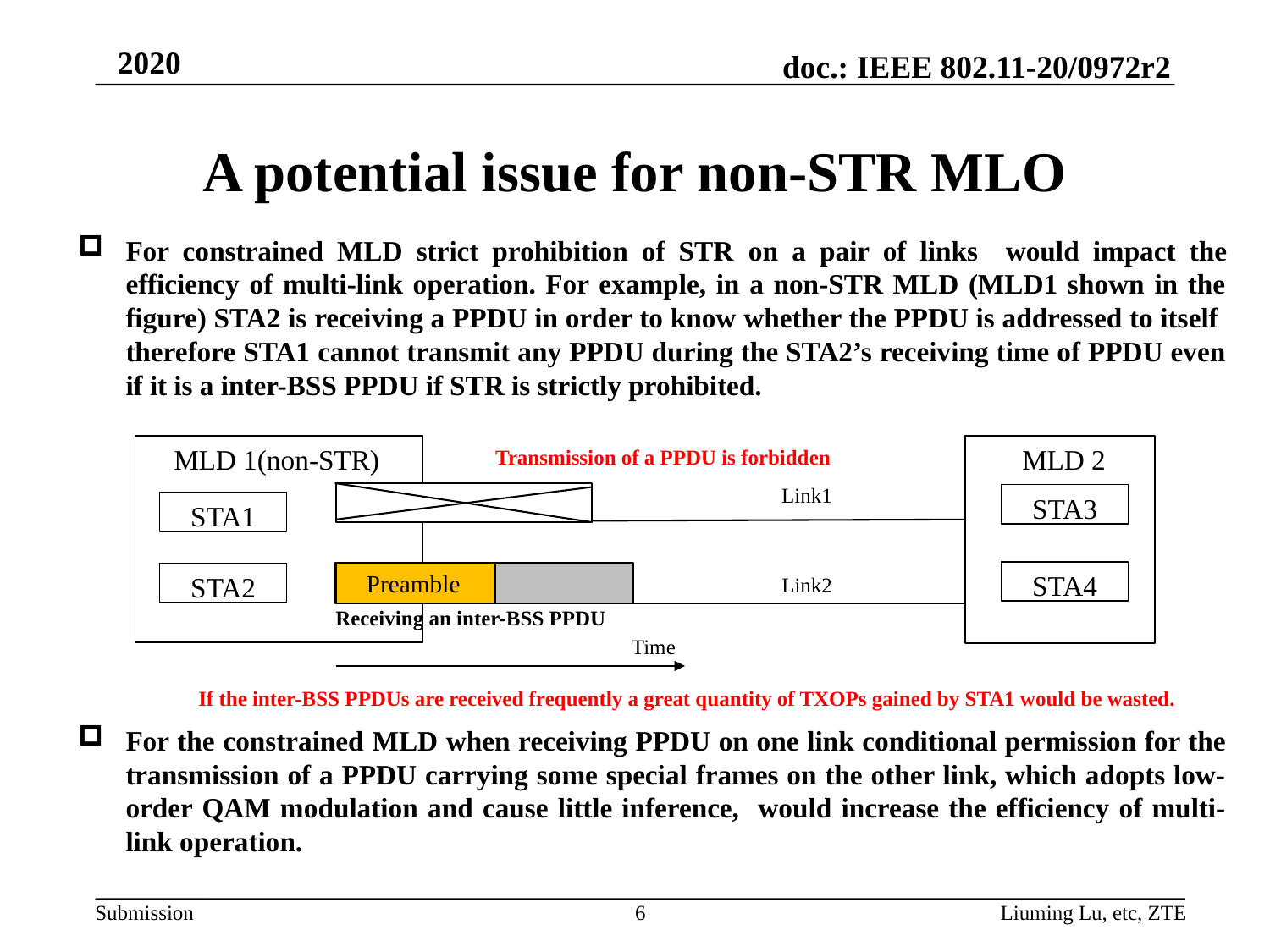

# A potential issue for non-STR MLO
For constrained MLD strict prohibition of STR on a pair of links  would impact the efficiency of multi-link operation. For example, in a non-STR MLD (MLD1 shown in the figure) STA2 is receiving a PPDU in order to know whether the PPDU is addressed to itself  therefore STA1 cannot transmit any PPDU during the STA2’s receiving time of PPDU even if it is a inter-BSS PPDU if STR is strictly prohibited.

For the constrained MLD when receiving PPDU on one link conditional permission for the transmission of a PPDU carrying some special frames on the other link, which adopts low-order QAM modulation and cause little inference,  would increase the efficiency of multi-link operation.

MLD 1(non-STR)

  MLD 2
Transmission of a PPDU is forbidden
Link1

STA3
STA1
Preamble
STA4
STA2

Link2
Receiving an inter-BSS PPDU
Time
If the inter-BSS PPDUs are received frequently a great quantity of TXOPs gained by STA1 would be wasted.
6
Liuming Lu, etc, ZTE